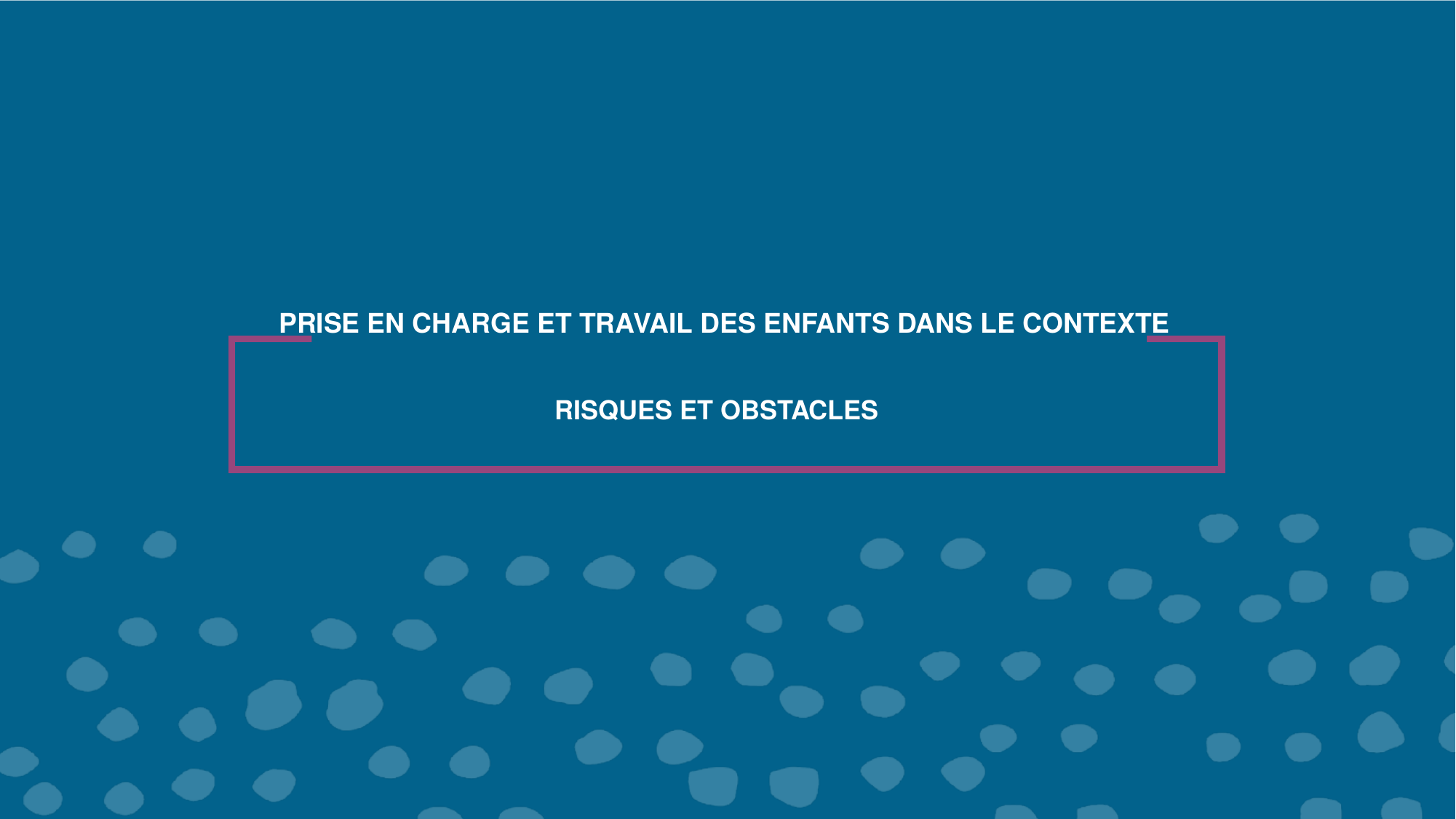

# PRISE EN CHARGE ET TRAVAIL DES ENFANTS DANS LE CONTEXTE
RISQUES ET OBSTACLES